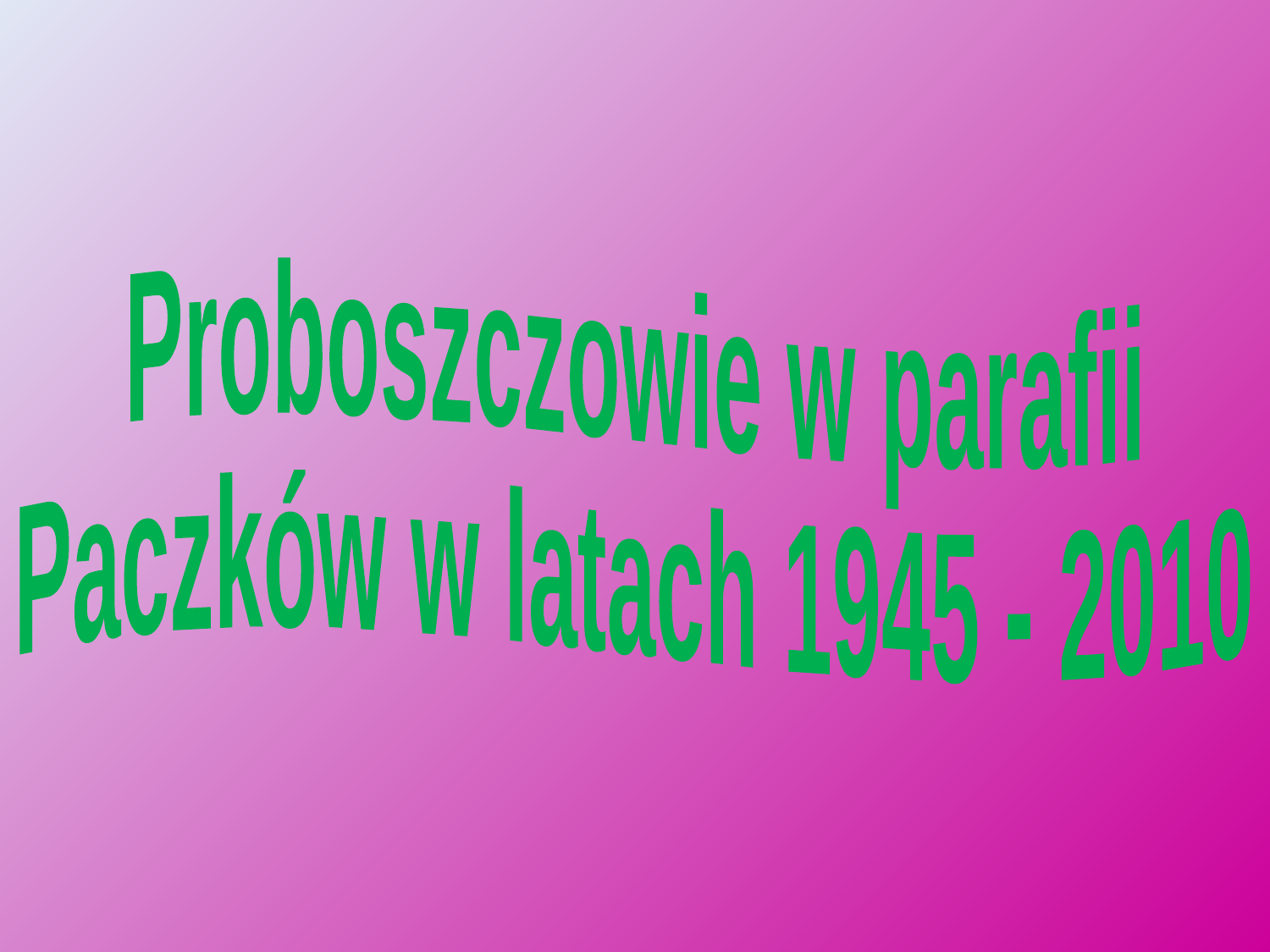

Proboszczowie w parafii
Paczków w latach 1945 - 2010